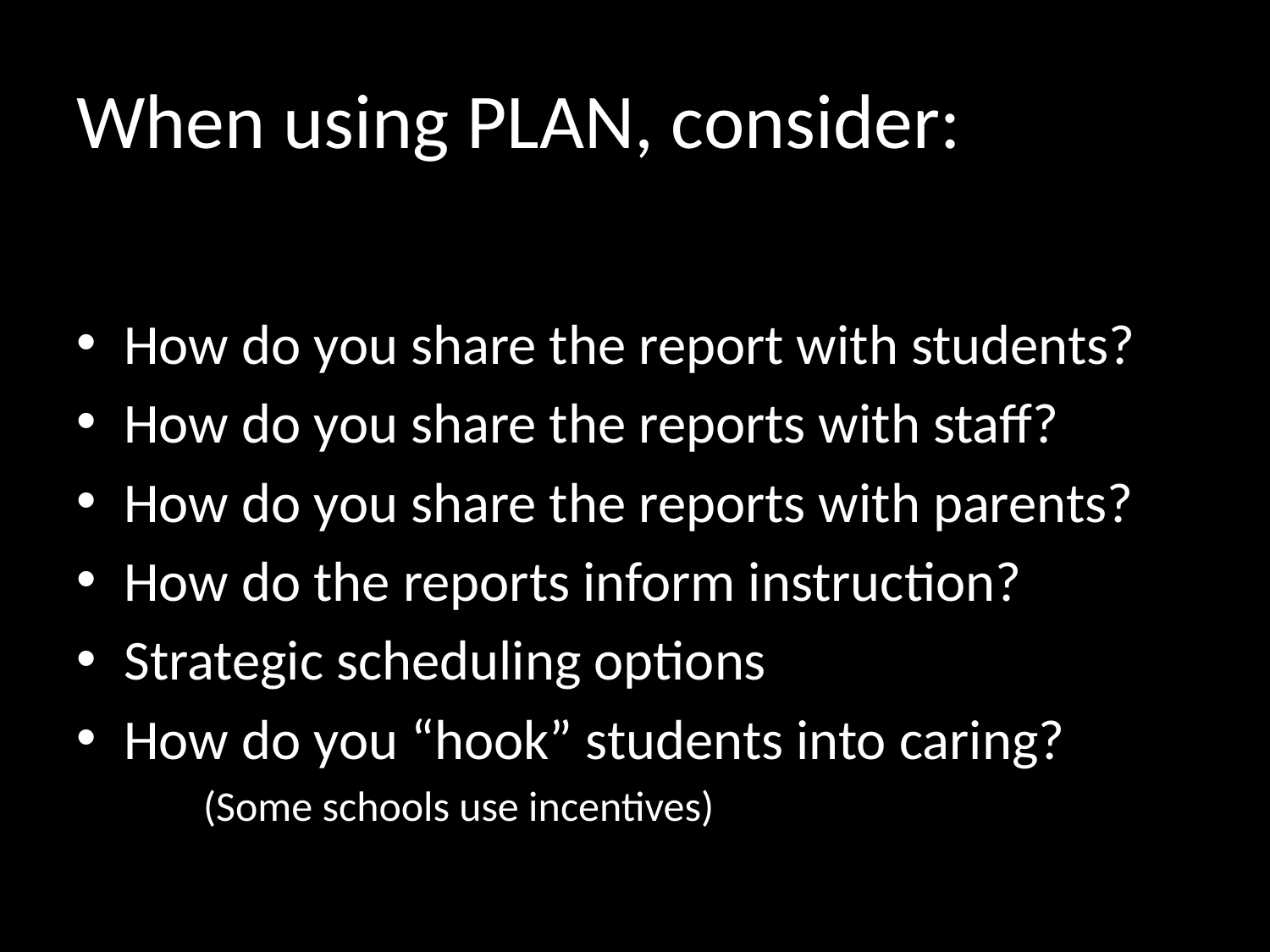

# When using PLAN, consider:

How do you share the report with students?
How do you share the reports with staff?
How do you share the reports with parents?
How do the reports inform instruction?
Strategic scheduling options
How do you “hook” students into caring?
(Some schools use incentives)